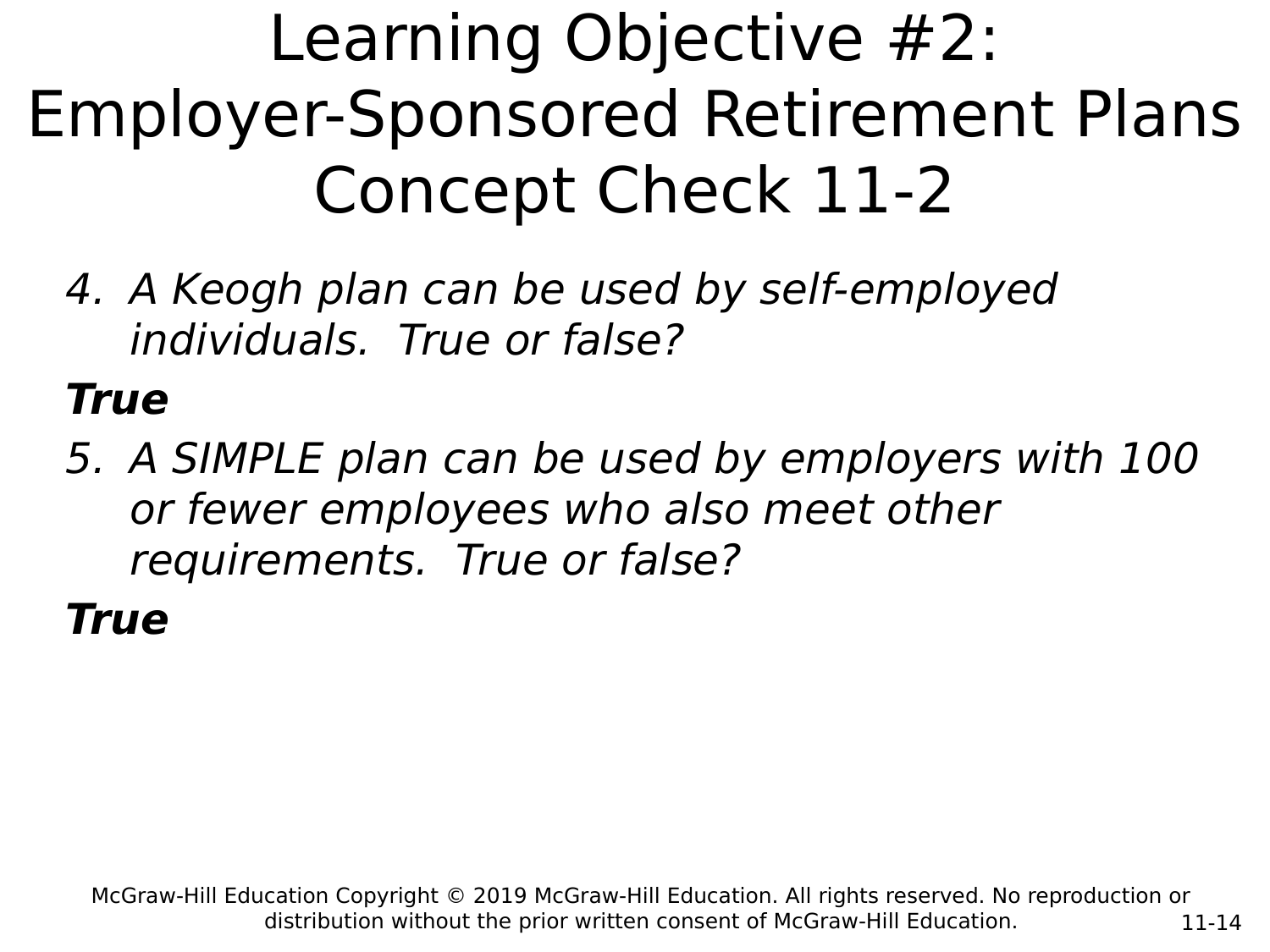

# Learning Objective #2: Employer-Sponsored Retirement Plans Concept Check 11-2
A Keogh plan can be used by self-employed individuals.  True or false?
True
A SIMPLE plan can be used by employers with 100 or fewer employees who also meet other requirements.  True or false?
True
McGraw-Hill Education Copyright © 2019 McGraw-Hill Education. All rights reserved. No reproduction or distribution without the prior written consent of McGraw-Hill Education.
11-14